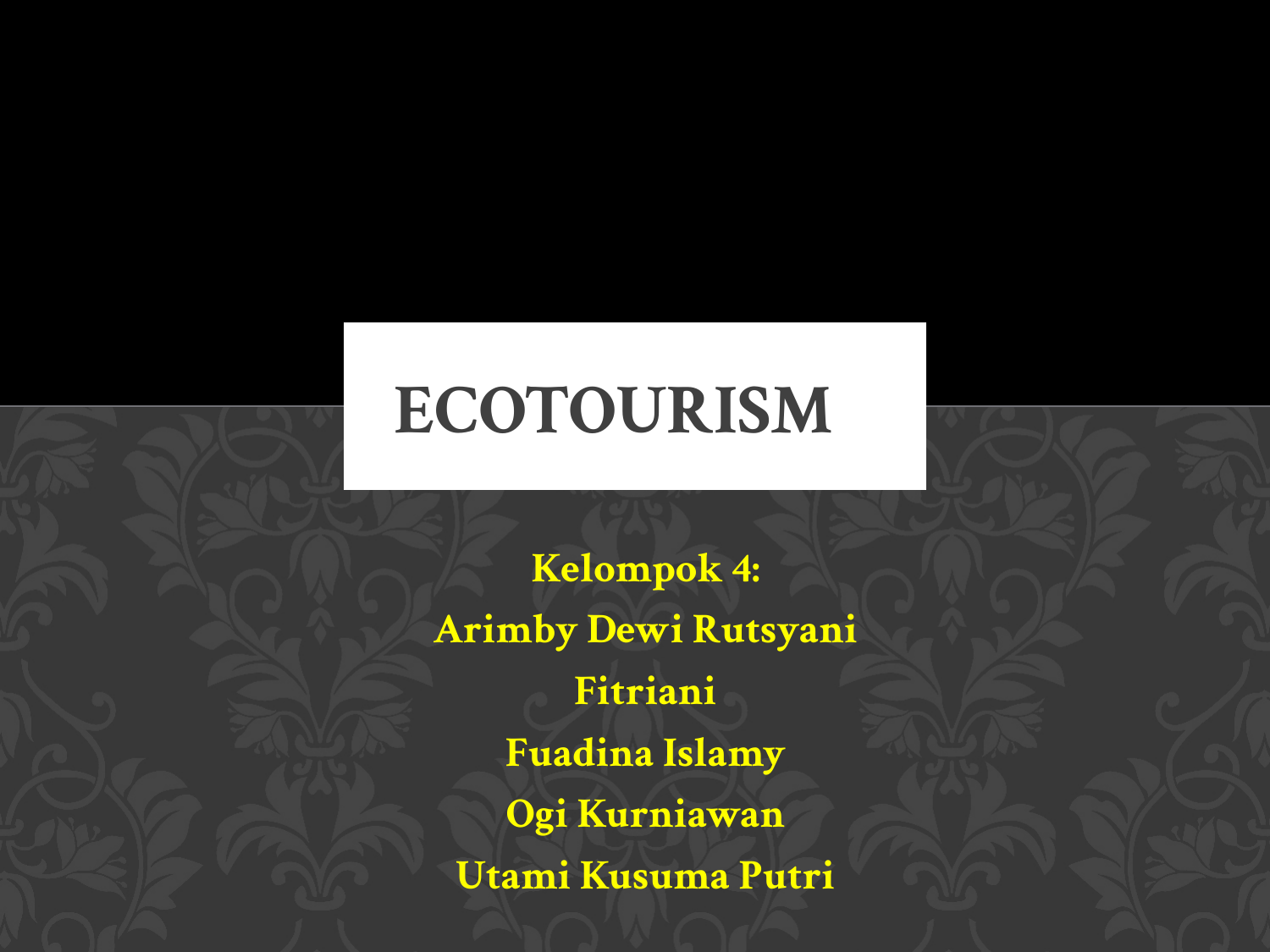

# Ecotourism
Kelompok 4:
Arimby Dewi Rutsyani
Fitriani
Fuadina Islamy
Ogi Kurniawan
Utami Kusuma Putri